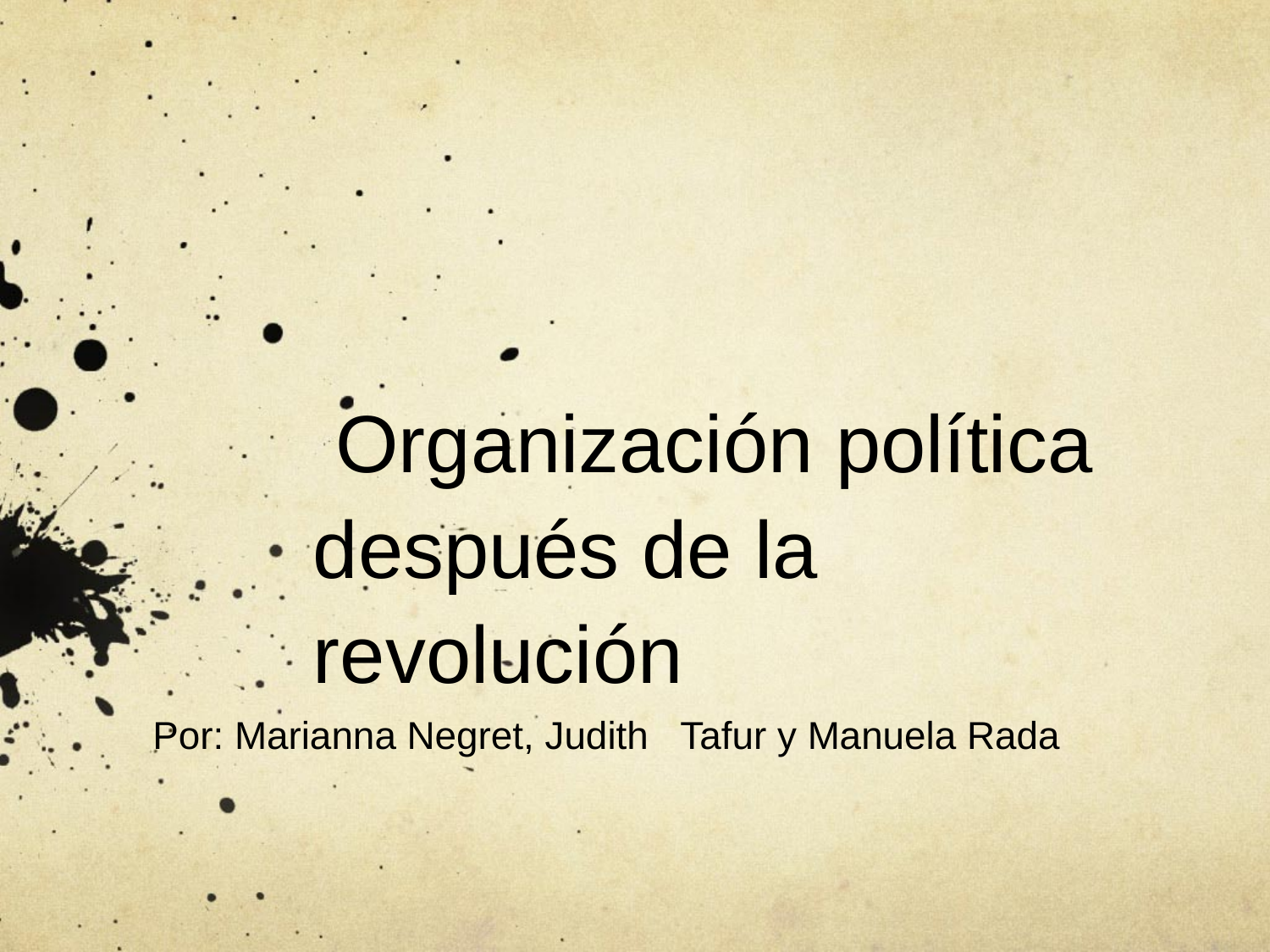

# Organización política después de la revolución
Por: Marianna Negret, Judith   Tafur y Manuela Rada